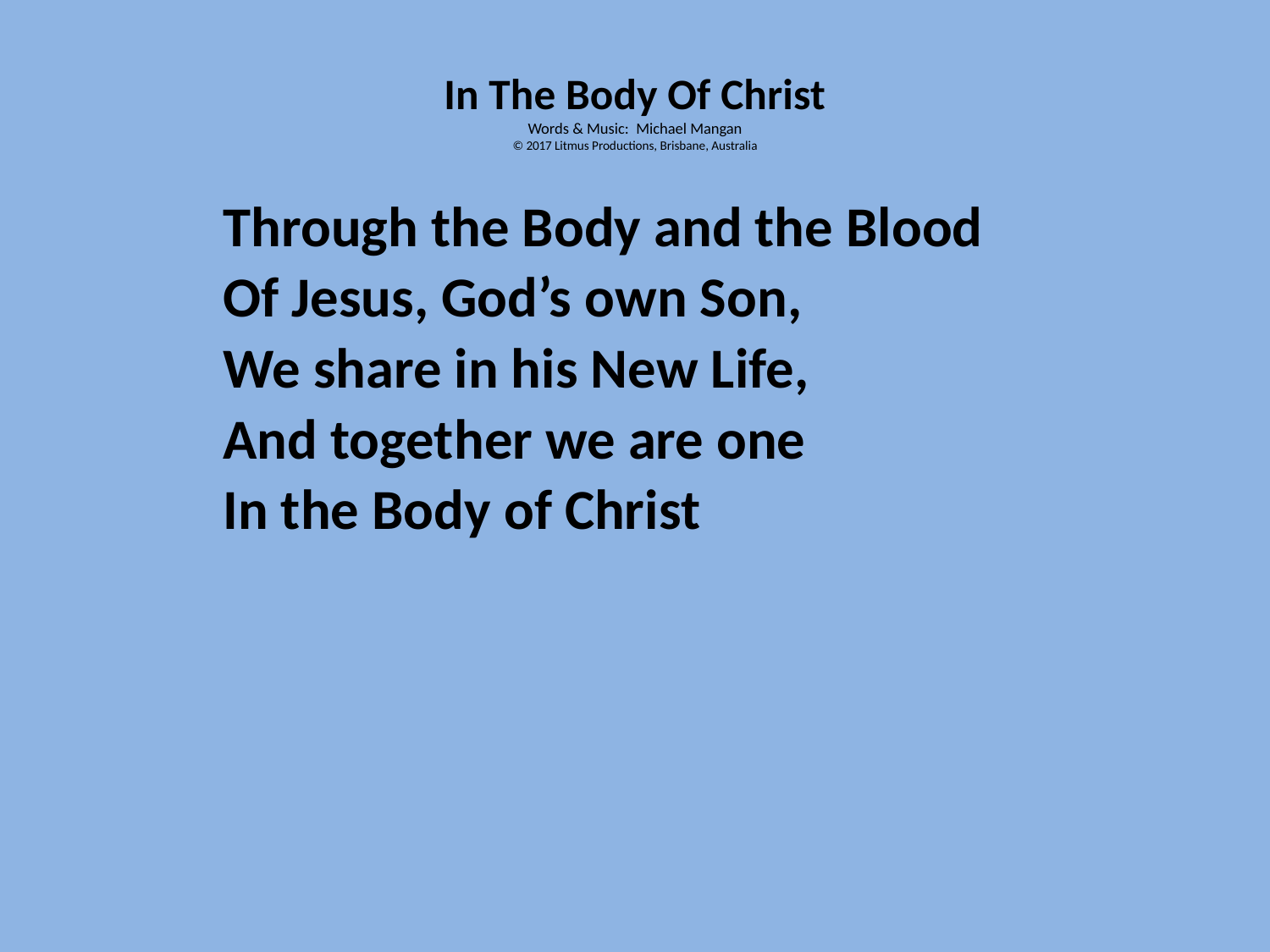

# In The Body Of Christ Words & Music:  Michael Mangan © 2017 Litmus Productions, Brisbane, Australia
Through the Body and the Blood
Of Jesus, God’s own Son,
We share in his New Life,
And together we are one
In the Body of Christ